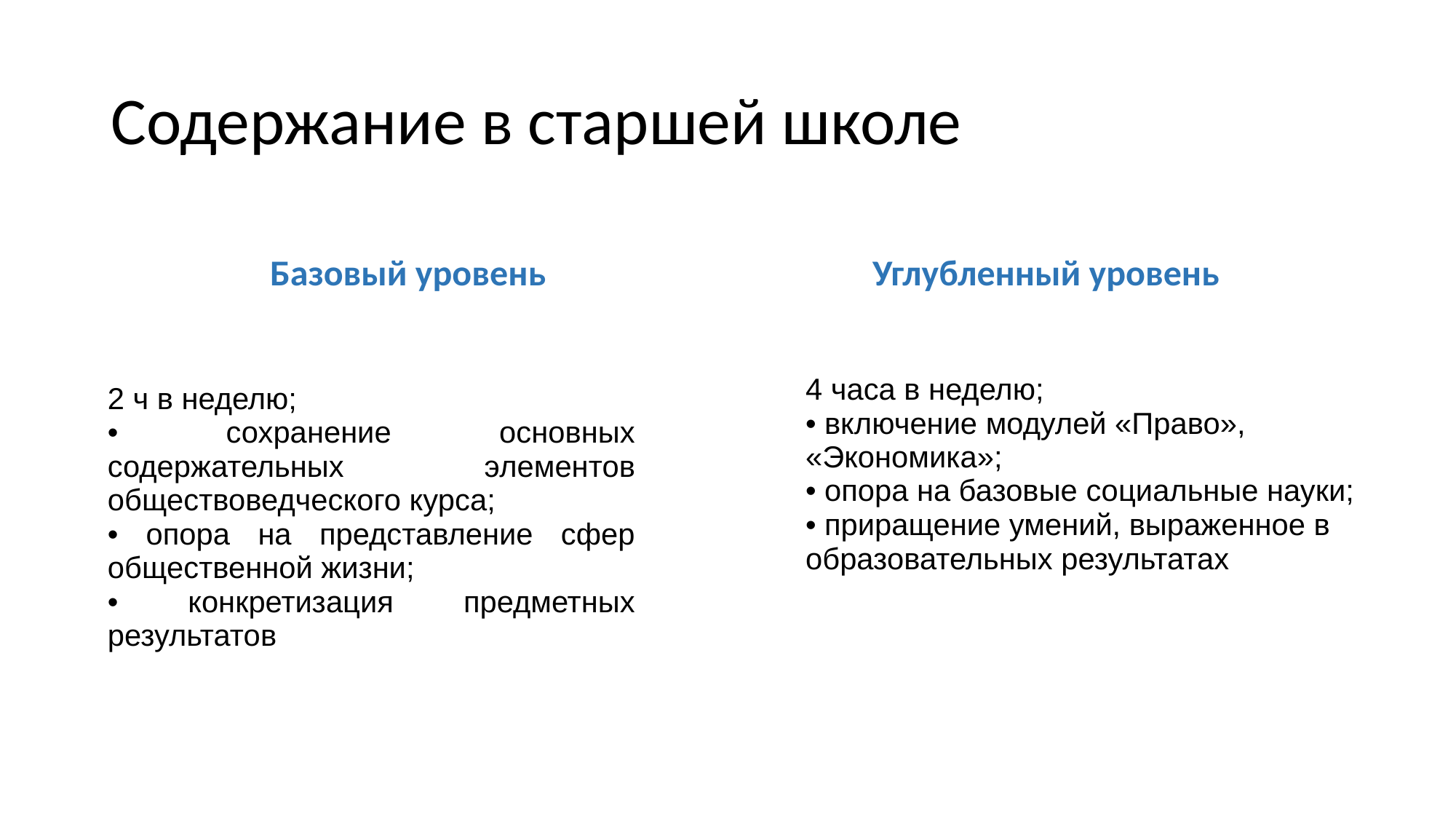

# Содержание в старшей школе
Базовый уровень
Углубленный уровень
| 2 ч в неделю; • сохранение основных содержательных элементов обществоведческого курса; • опора на представление сфер общественной жизни; • конкретизация предметных результатов |
| --- |
| 4 часа в неделю; • включение модулей «Право», «Экономика»; • опора на базовые социальные науки; • приращение умений, выраженное в образовательных результатах |
| --- |